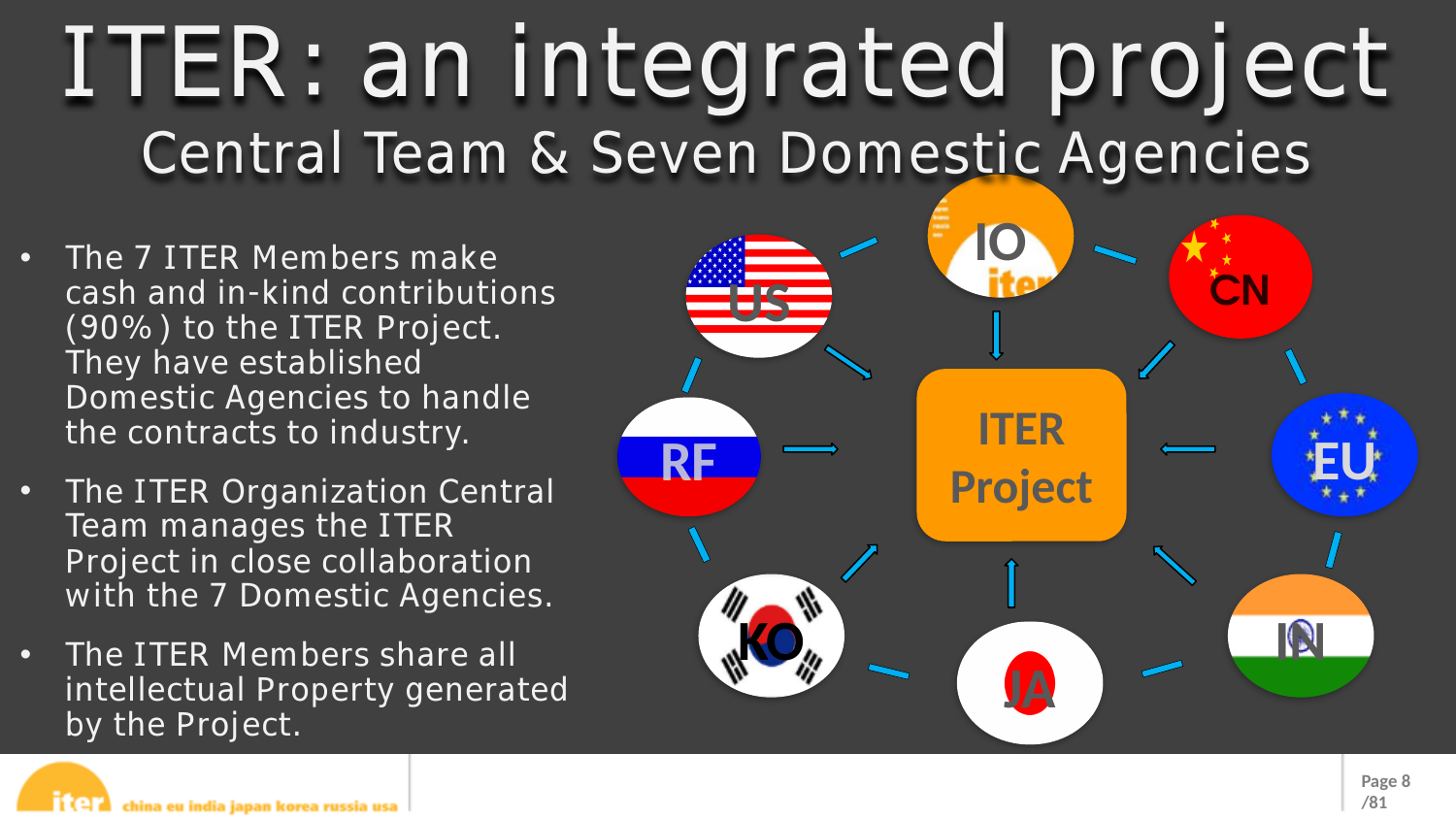

ITER: an integrated project
Central Team & Seven Domestic Agencies
IO
CN

The 7 ITER Members make cash and in-kind contributions (90%) to the ITER Project. They have established Domestic Agencies to handle the contracts to industry.
The ITER Organization Central Team manages the ITER Project in close collaboration with the 7 Domestic Agencies.
The ITER Members share all intellectual Property generated by the Project.

US

ITER Project
EU
RF

KO
IN

JA